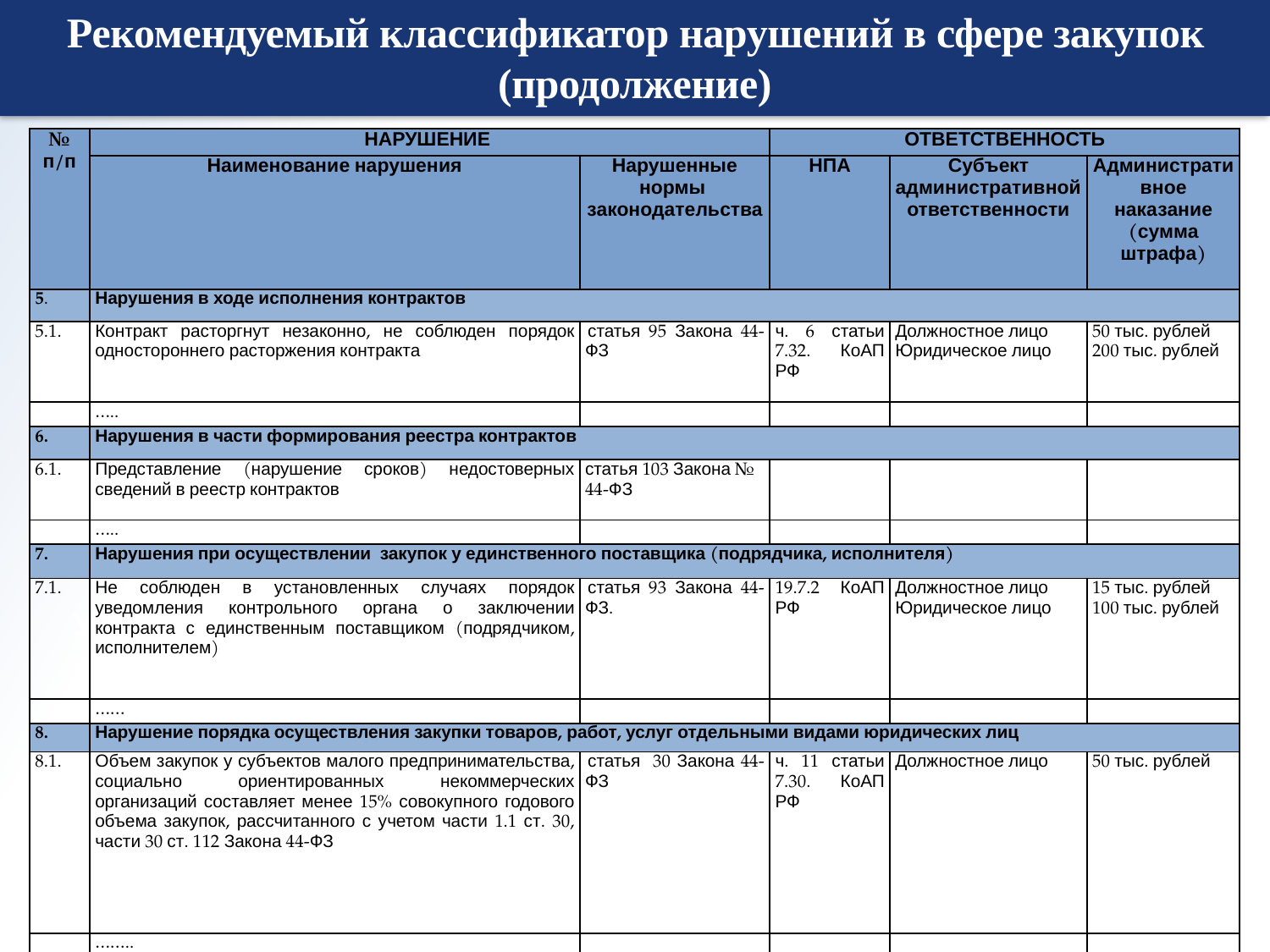

Рекомендуемый классификатор нарушений в сфере закупок (продолжение)

| № п/п | НАРУШЕНИЕ |  | ОТВЕТСТВЕННОСТЬ |  |  |
| --- | --- | --- | --- | --- | --- |
|  | Наименование нарушения | Нарушенные нормы законодательства | НПА | Субъект административной ответственности | Административное наказание (сумма штрафа) |
| 5. | Нарушения в ходе исполнения контрактов |  |  |  |  |
| 5.1. | Контракт расторгнут незаконно, не соблюден порядок одностороннего расторжения контракта | статья 95 Закона 44-ФЗ | ч. 6 статьи 7.32. КоАП РФ | Должностное лицо Юридическое лицо | 50 тыс. рублей 200 тыс. рублей |
|  | ….. |  |  |  |  |
| 6. | Нарушения в части формирования реестра контрактов |  |  |  |  |
| 6.1. | Представление (нарушение сроков) недостоверных сведений в реестр контрактов | статья 103 Закона № 44-ФЗ |  |  |  |
|  | ….. |  |  |  |  |
| 7. | Нарушения при осуществлении закупок у единственного поставщика (подрядчика, исполнителя) |  |  |  |  |
| 7.1. | Не соблюден в установленных случаях порядок уведомления контрольного органа о заключении контракта с единственным поставщиком (подрядчиком, исполнителем) | статья 93 Закона 44-ФЗ. | 19.7.2 КоАП РФ | Должностное лицо Юридическое лицо | 15 тыс. рублей 100 тыс. рублей |
|  | …… |  |  |  |  |
| 8. | Нарушение порядка осуществления закупки товаров, работ, услуг отдельными видами юридических лиц |  |  |  |  |
| 8.1. | Объем закупок у субъектов малого предпринимательства, социально ориентированных некоммерческих организаций составляет менее 15% совокупного годового объема закупок, рассчитанного с учетом части 1.1 ст. 30, части 30 ст. 112 Закона 44-ФЗ | статья 30 Закона 44-ФЗ | ч. 11 статьи 7.30. КоАП РФ | Должностное лицо | 50 тыс. рублей |
|  | …….. |  |  |  |  |
Установлены меры ответственности за бюджетные правонарушения.